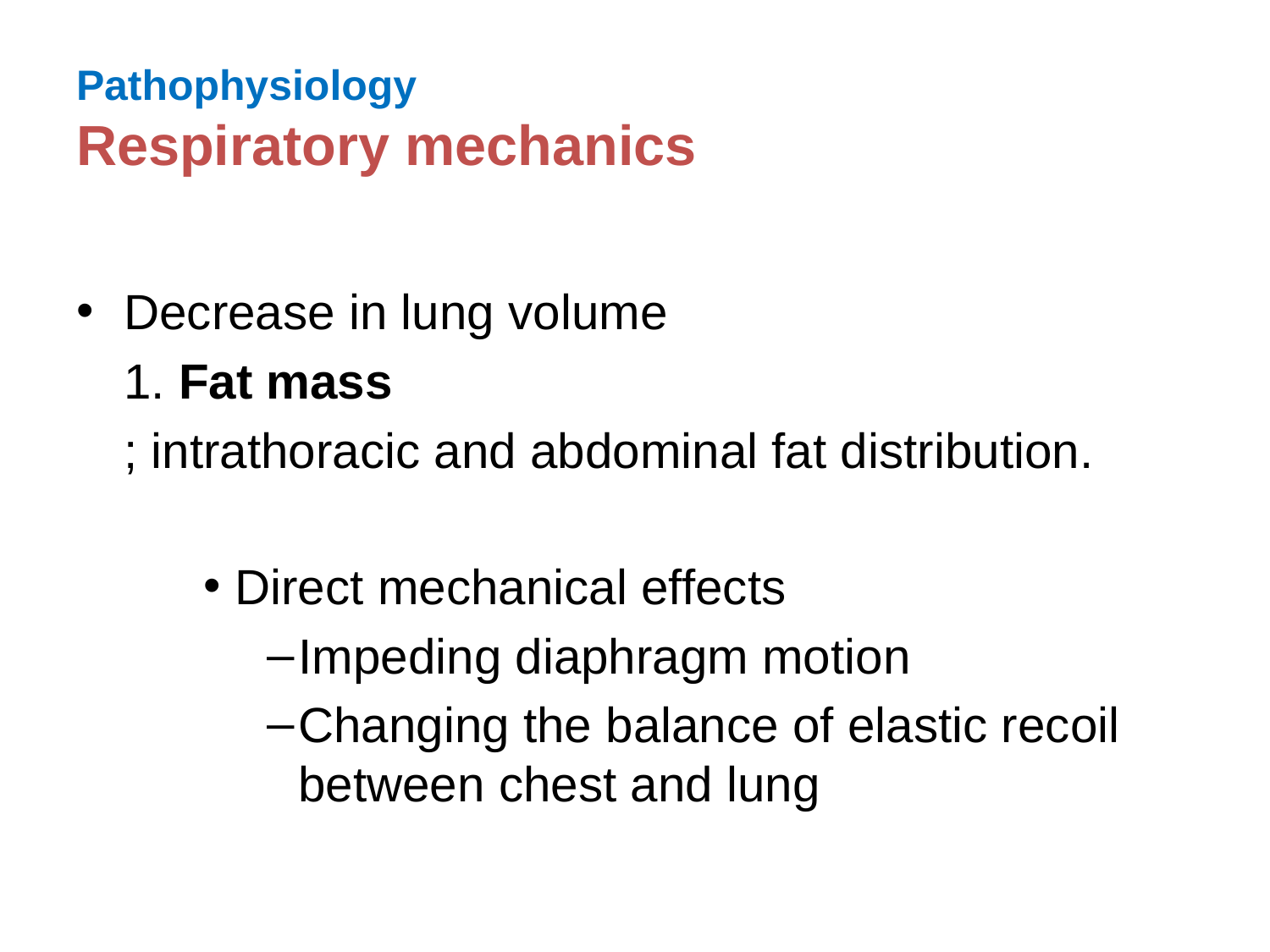

# Pathophysiology Respiratory mechanics

Decrease in lung volume
	1. Fat mass
	; intrathoracic and abdominal fat distribution.

Direct mechanical effects
Impeding diaphragm motion
Changing the balance of elastic recoil between chest and lung